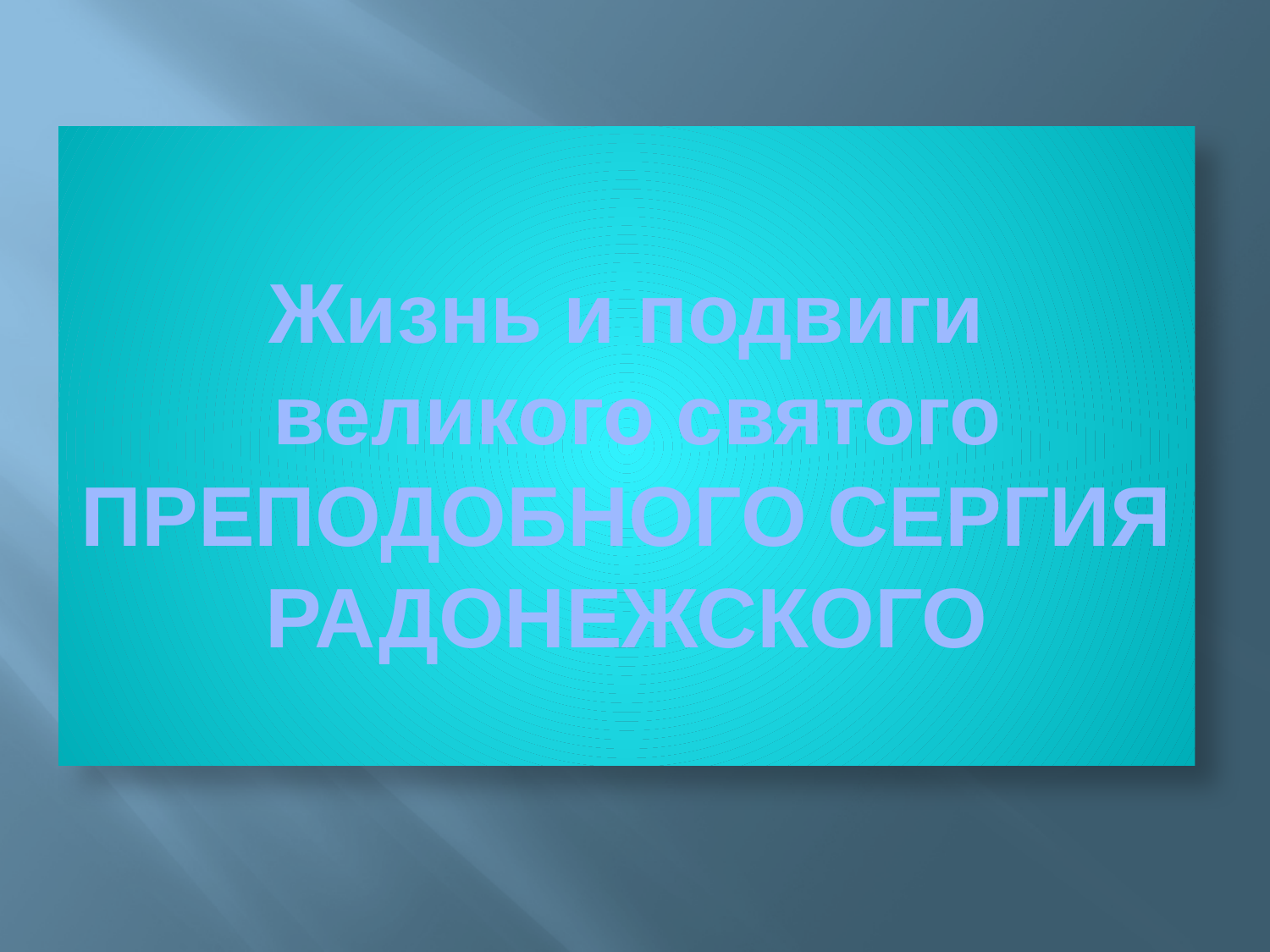

# Жизнь и подвиги великого святого ПРЕПОДОБНОГО СЕРГИЯ РАДОНЕЖСКОГО